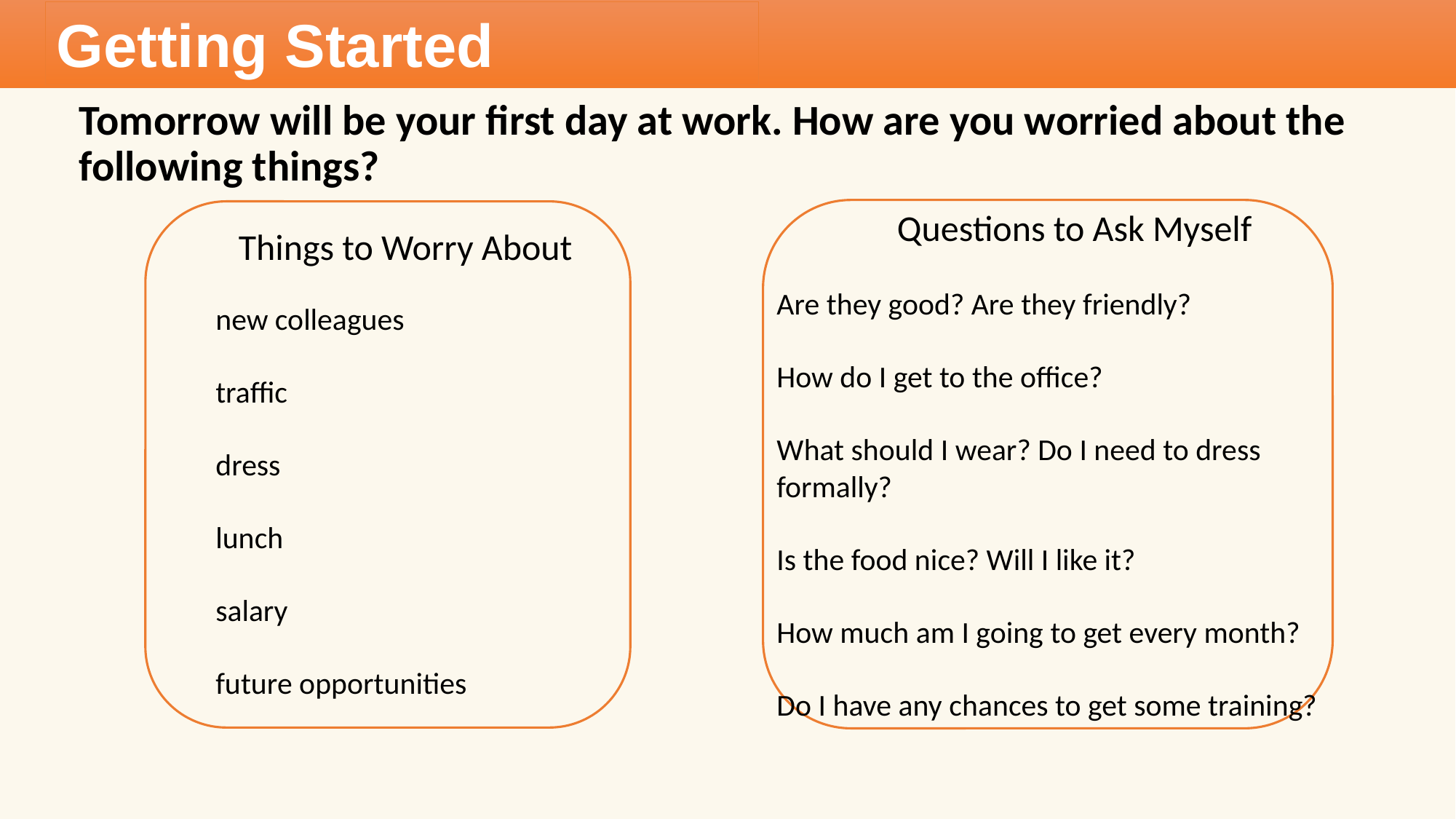

Getting Started
Tomorrow will be your first day at work. How are you worried about the following things?
Questions to Ask Myself

Are they good? Are they friendly?

How do I get to the office?

What should I wear? Do I need to dress formally?

Is the food nice? Will I like it?

How much am I going to get every month?

Do I have any chances to get some training?

Things to Worry About

new colleagues

traffic

dress

lunch

salary

future opportunities